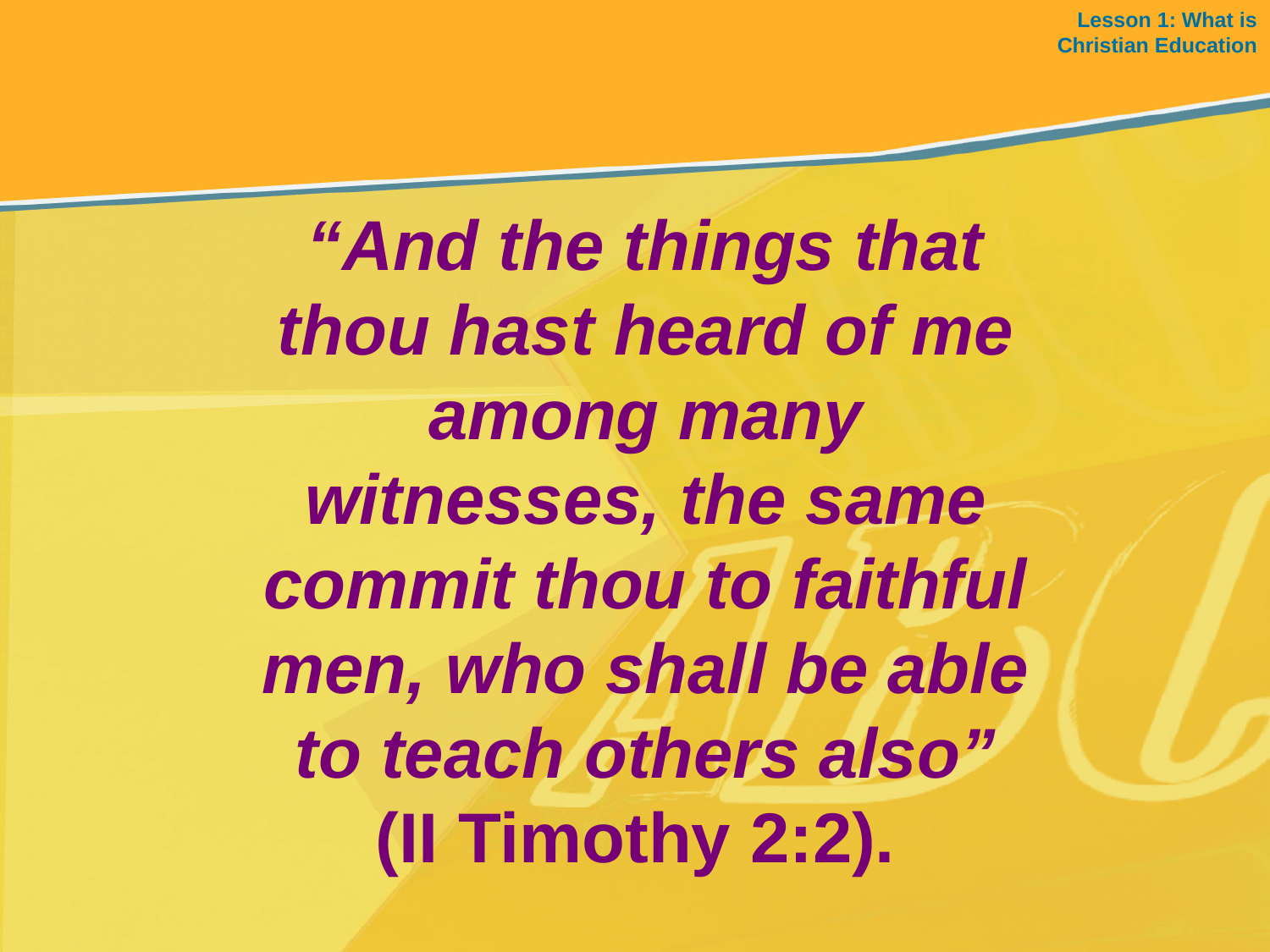

Lesson 1: What is Christian Education
“And the things that thou hast heard of me among many witnesses, the same commit thou to faithful men, who shall be able to teach others also”
(II Timothy 2:2).